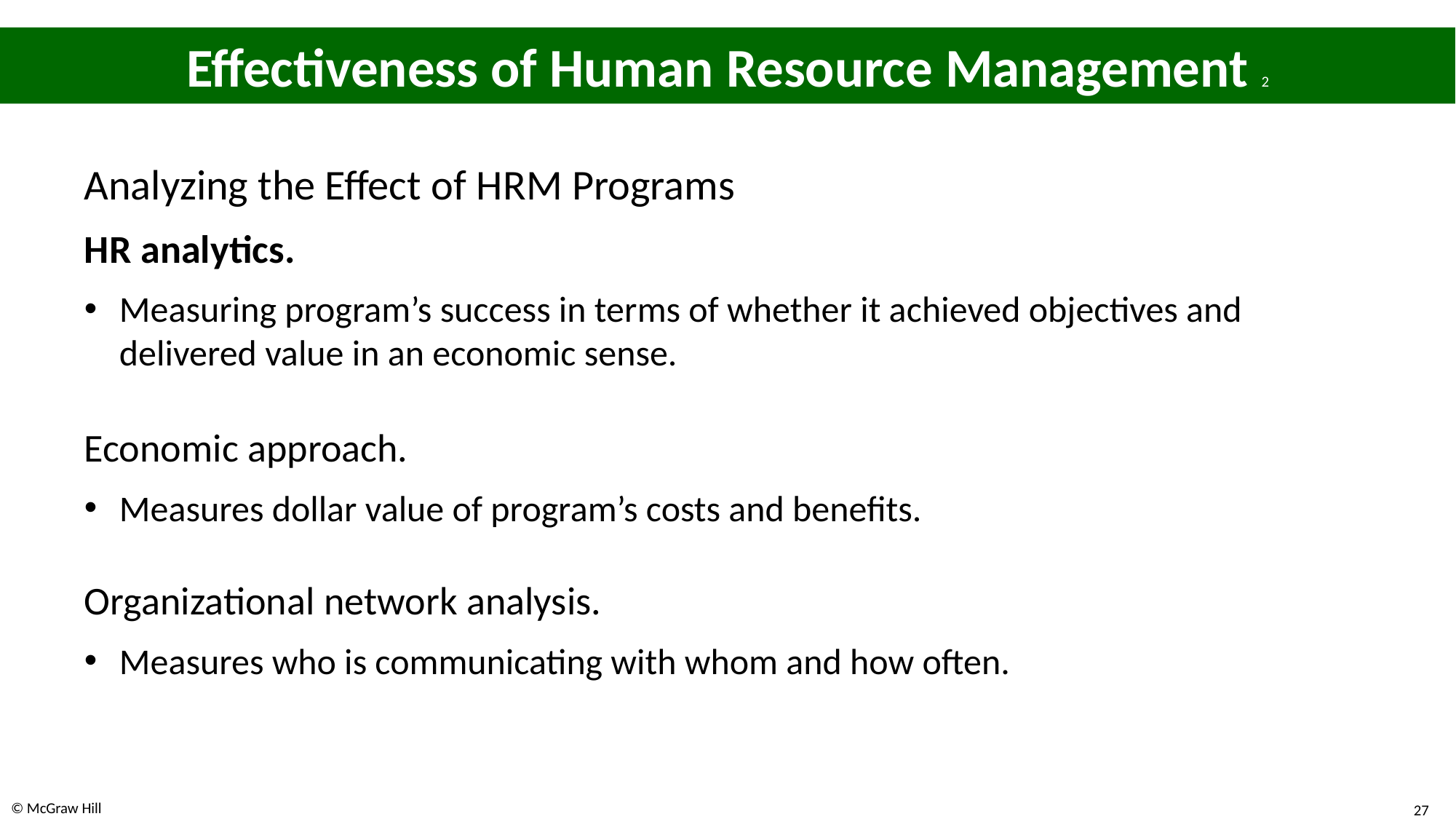

# Effectiveness of Human Resource Management 2
Analyzing the Effect of H R M Programs
H R analytics.
Measuring program’s success in terms of whether it achieved objectives and delivered value in an economic sense.
Economic approach.
Measures dollar value of program’s costs and benefits.
Organizational network analysis.
Measures who is communicating with whom and how often.